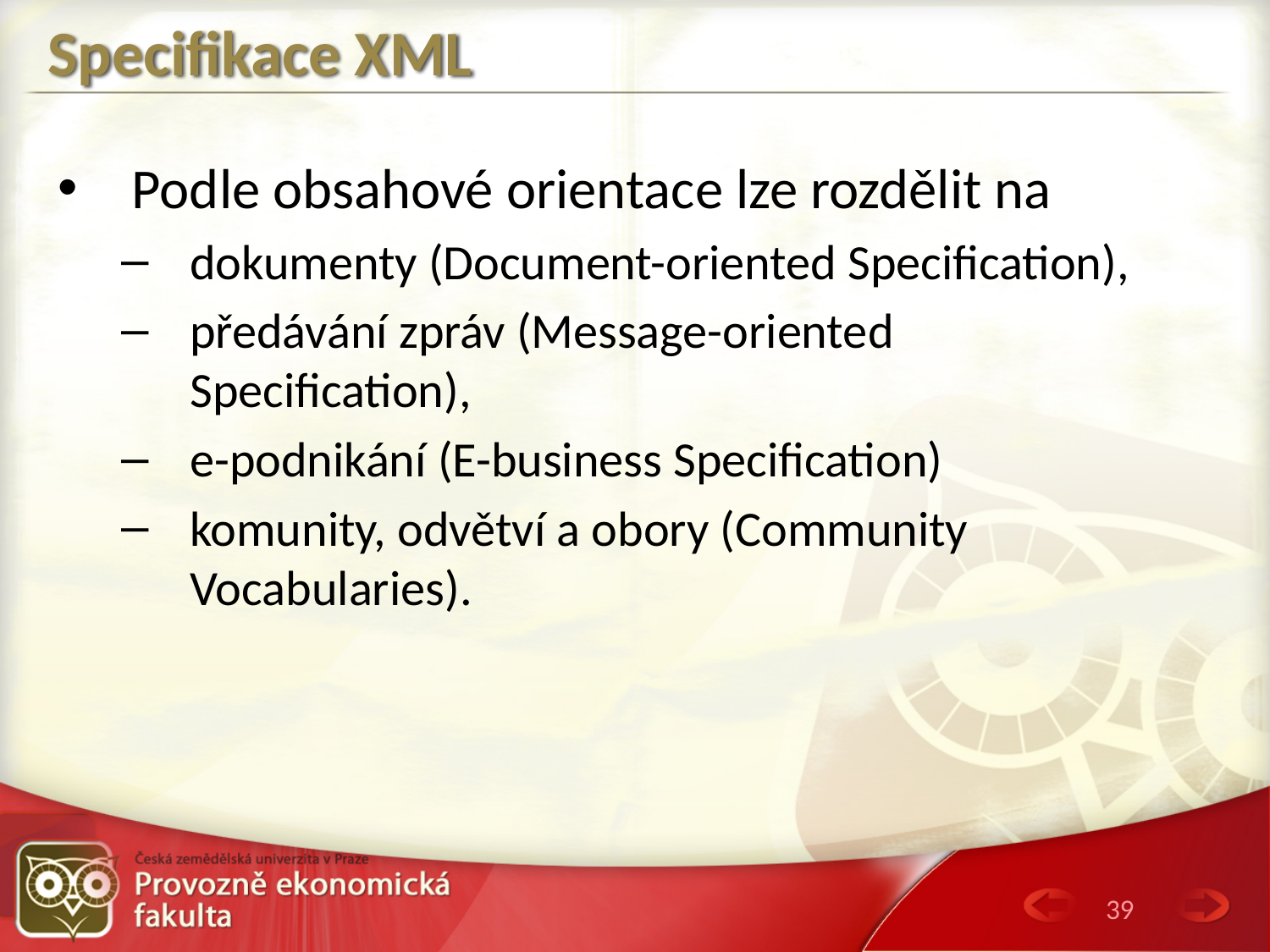

# Specifikace XML
Podle obsahové orientace lze rozdělit na
dokumenty (Document-oriented Specification),
předávání zpráv (Message-oriented Specification),
e-podnikání (E-business Specification)
komunity, odvětví a obory (Community Vocabularies).